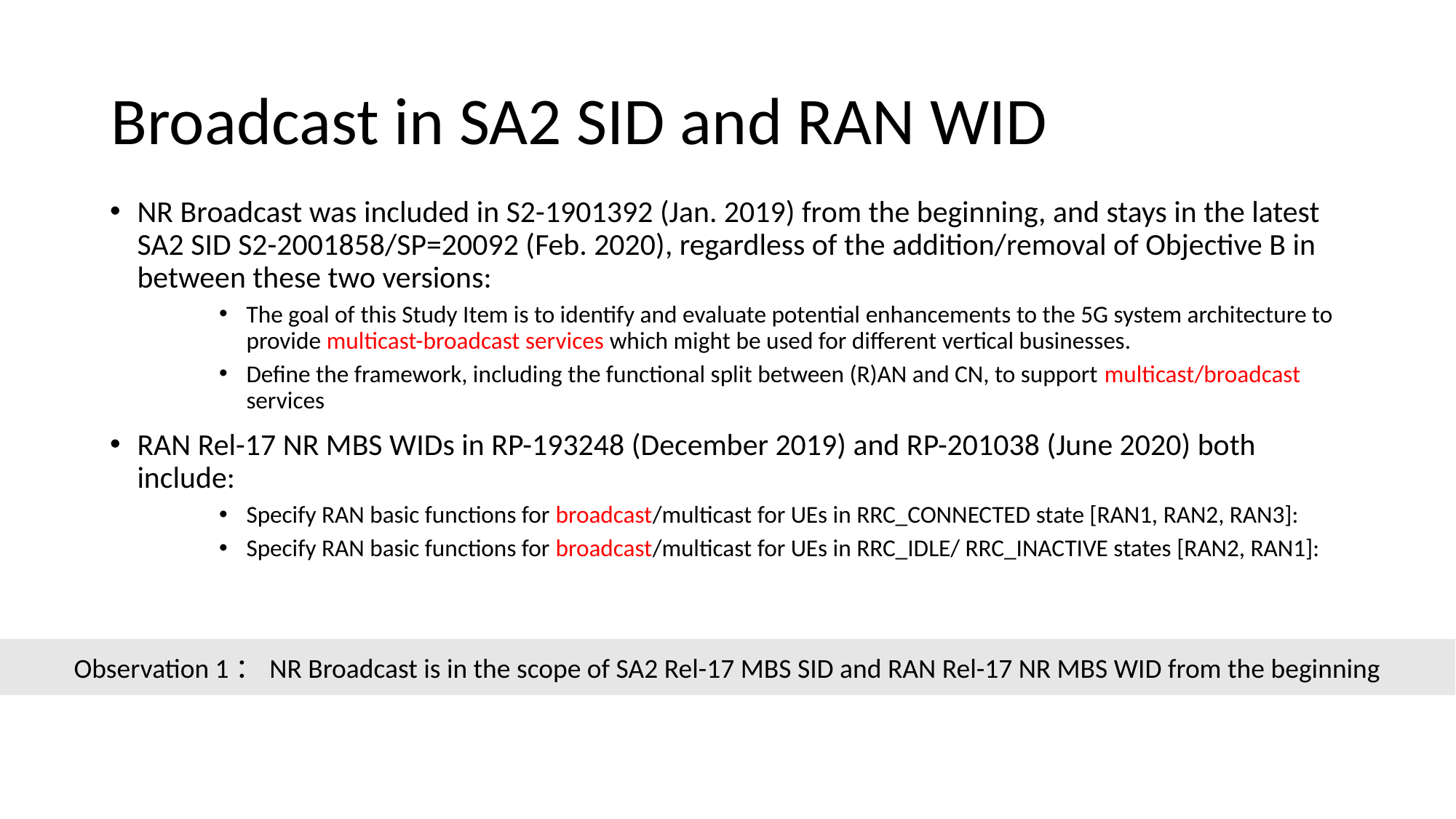

# Broadcast in SA2 SID and RAN WID
NR Broadcast was included in S2-1901392 (Jan. 2019) from the beginning, and stays in the latest SA2 SID S2-2001858/SP=20092 (Feb. 2020), regardless of the addition/removal of Objective B in between these two versions:
The goal of this Study Item is to identify and evaluate potential enhancements to the 5G system architecture to provide multicast-broadcast services which might be used for different vertical businesses.
Define the framework, including the functional split between (R)AN and CN, to support multicast/broadcast services
RAN Rel-17 NR MBS WIDs in RP-193248 (December 2019) and RP-201038 (June 2020) both include:
Specify RAN basic functions for broadcast/multicast for UEs in RRC_CONNECTED state [RAN1, RAN2, RAN3]:
Specify RAN basic functions for broadcast/multicast for UEs in RRC_IDLE/ RRC_INACTIVE states [RAN2, RAN1]:

Observation 1：NR Broadcast is in the scope of SA2 Rel-17 MBS SID and RAN Rel-17 NR MBS WID from the beginning